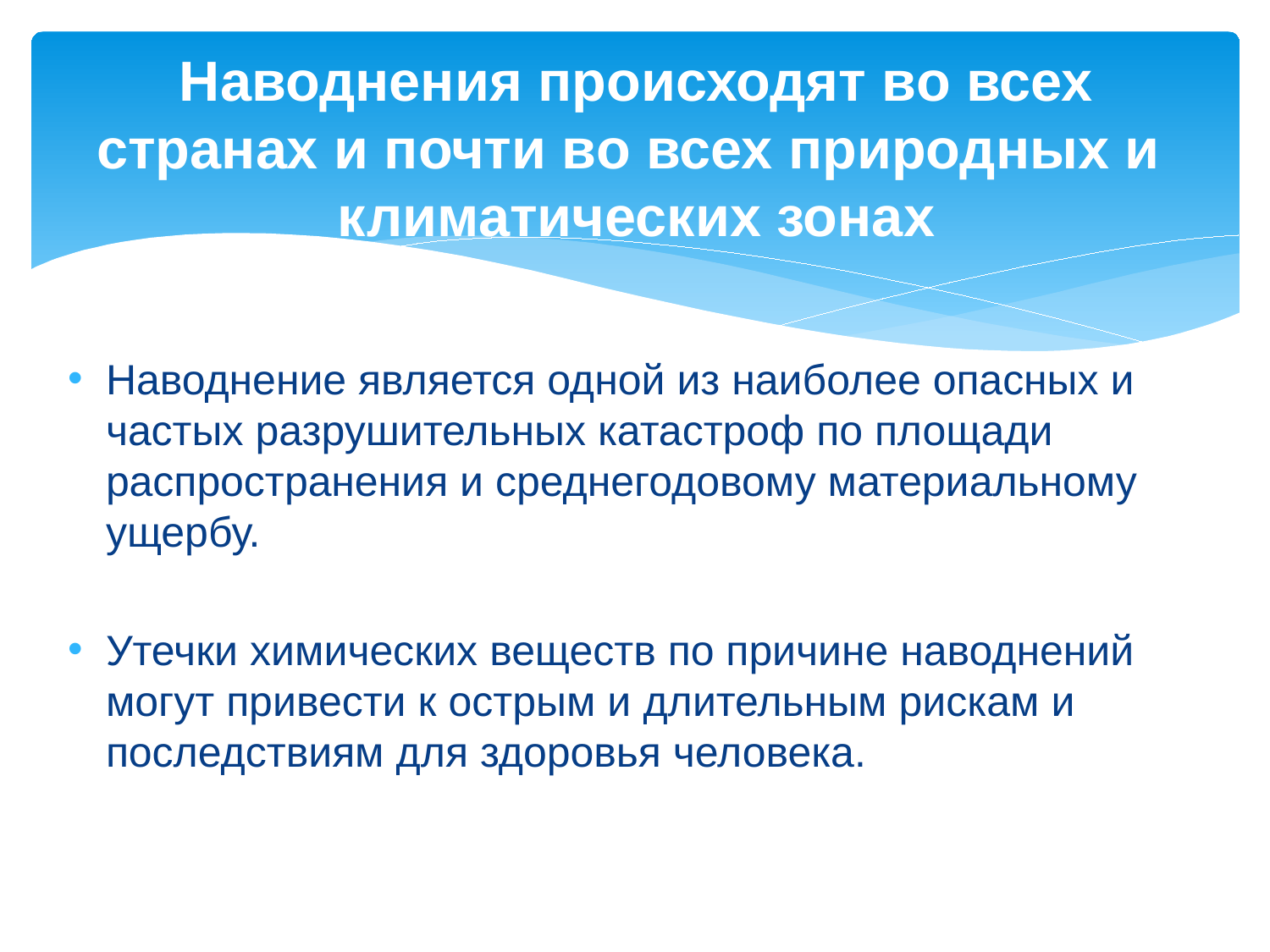

# Наводнения происходят во всех странах и почти во всех природных и климатических зонах
Наводнение является одной из наиболее опасных и частых разрушительных катастроф по площади распространения и среднегодовому материальному ущербу.

Утечки химических веществ по причине наводнений могут привести к острым и длительным рискам и последствиям для здоровья человека.